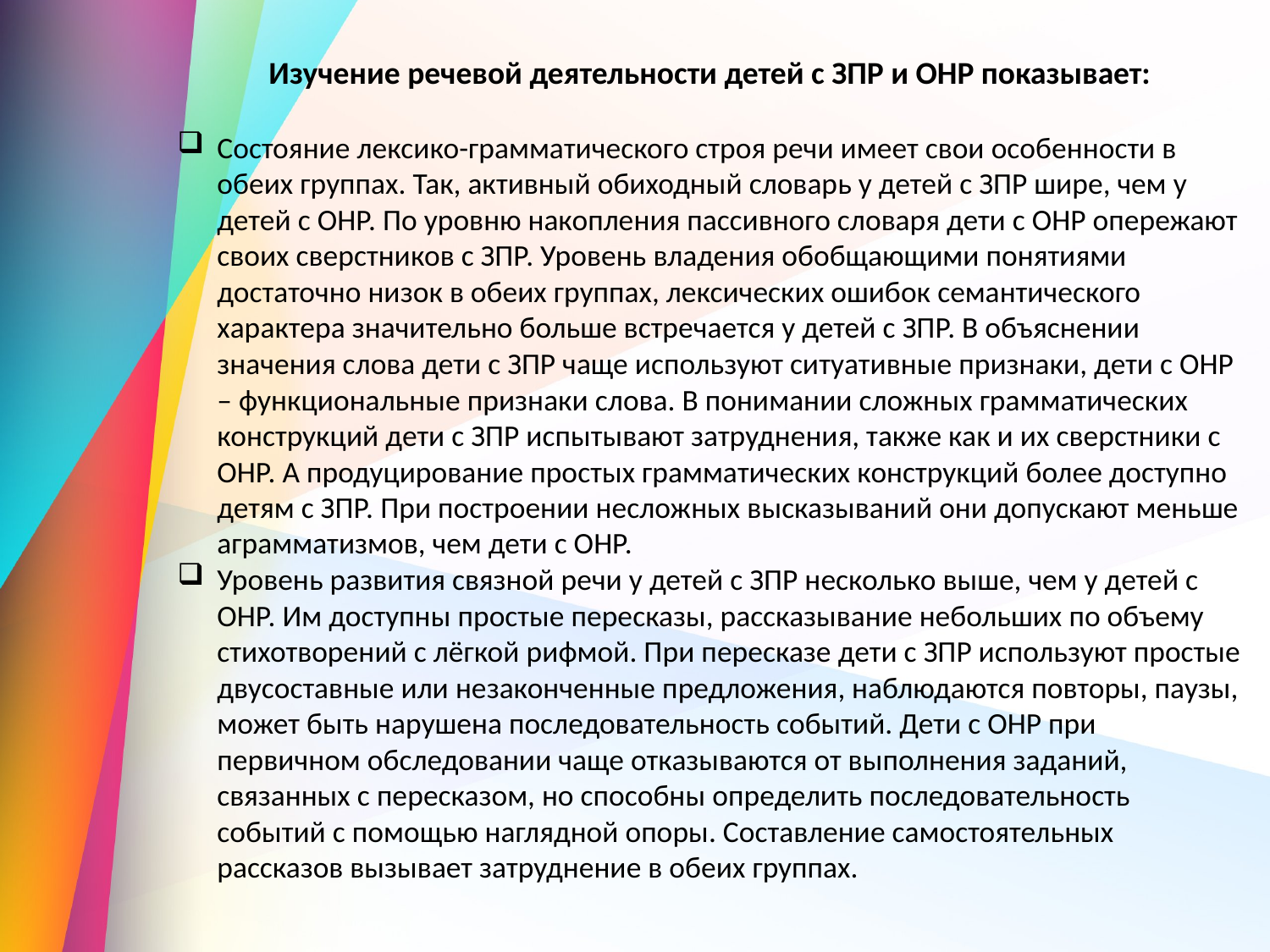

Изучение речевой деятельности детей с ЗПР и ОНР показывает:

Состояние лексико-грамматического строя речи имеет свои особенности в обеих группах. Так, активный обиходный словарь у детей с ЗПР шире, чем у детей с ОНР. По уровню накопления пассивного словаря дети с ОНР опережают своих сверстников с ЗПР. Уровень владения обобщающими понятиями достаточно низок в обеих группах, лексических ошибок семантического характера значительно больше встречается у детей с ЗПР. В объяснении значения слова дети с ЗПР чаще используют ситуативные признаки, дети с ОНР – функциональные признаки слова. В понимании сложных грамматических конструкций дети с ЗПР испытывают затруднения, также как и их сверстники с ОНР. А продуцирование простых грамматических конструкций более доступно детям с ЗПР. При построении несложных высказываний они допускают меньше аграмматизмов, чем дети с ОНР.
Уровень развития связной речи у детей с ЗПР несколько выше, чем у детей с ОНР. Им доступны простые пересказы, рассказывание небольших по объему стихотворений с лёгкой рифмой. При пересказе дети с ЗПР используют простые двусоставные или незаконченные предложения, наблюдаются повторы, паузы, может быть нарушена последовательность событий. Дети с ОНР при первичном обследовании чаще отказываются от выполнения заданий, связанных с пересказом, но способны определить последовательность событий с помощью наглядной опоры. Составление самостоятельных рассказов вызывает затруднение в обеих группах.